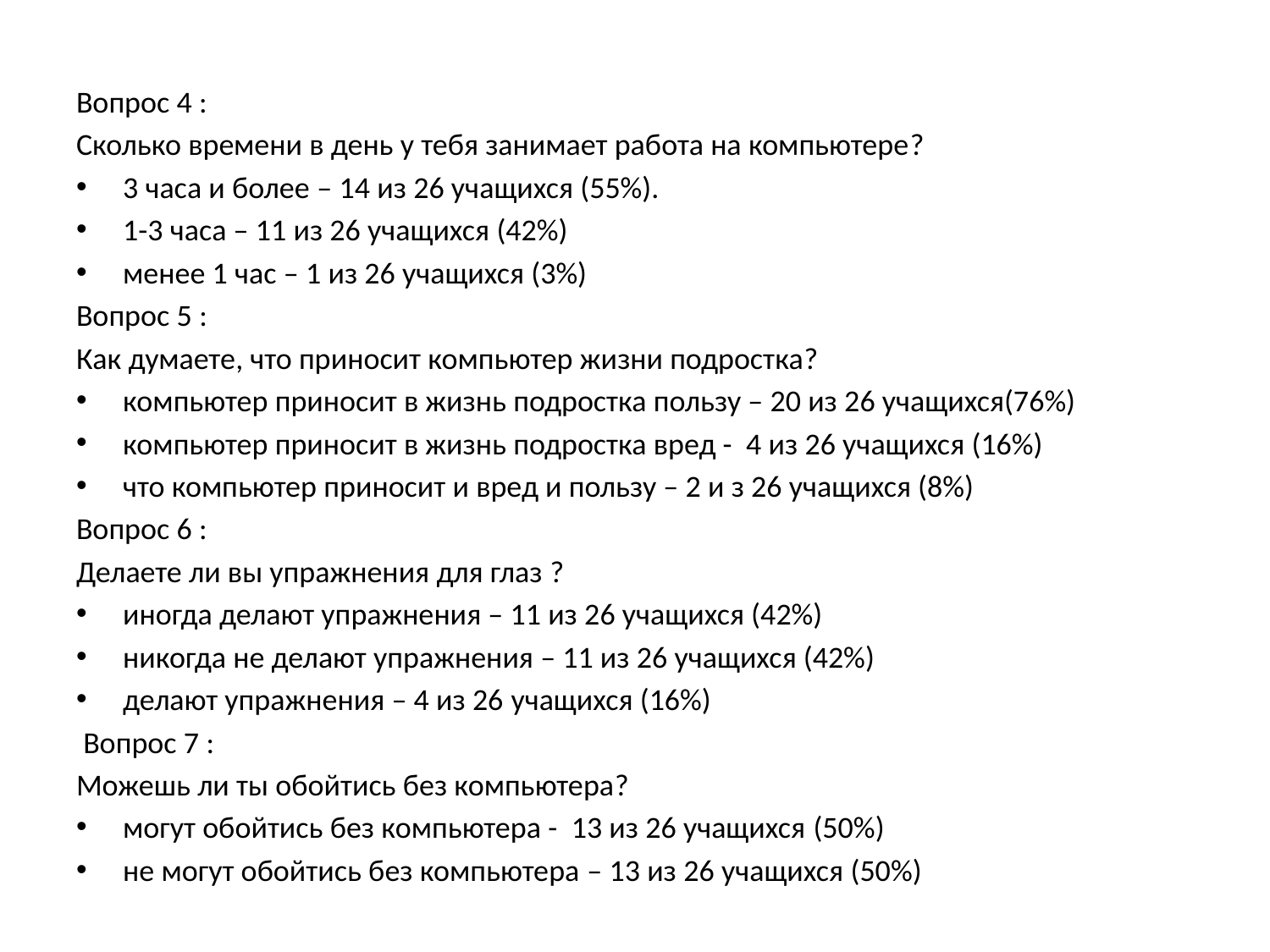

Вопрос 4 :
Сколько времени в день у тебя занимает работа на компьютере?
3 часа и более – 14 из 26 учащихся (55%).
1-3 часа – 11 из 26 учащихся (42%)
менее 1 час – 1 из 26 учащихся (3%)
Вопрос 5 :
Как думаете, что приносит компьютер жизни подростка?
компьютер приносит в жизнь подростка пользу – 20 из 26 учащихся(76%)
компьютер приносит в жизнь подростка вред -  4 из 26 учащихся (16%)
что компьютер приносит и вред и пользу – 2 и з 26 учащихся (8%)
Вопрос 6 :
Делаете ли вы упражнения для глаз ?
иногда делают упражнения – 11 из 26 учащихся (42%)
никогда не делают упражнения – 11 из 26 учащихся (42%)
делают упражнения – 4 из 26 учащихся (16%)
 Вопрос 7 :
Можешь ли ты обойтись без компьютера?
могут обойтись без компьютера -  13 из 26 учащихся (50%)
не могут обойтись без компьютера – 13 из 26 учащихся (50%)